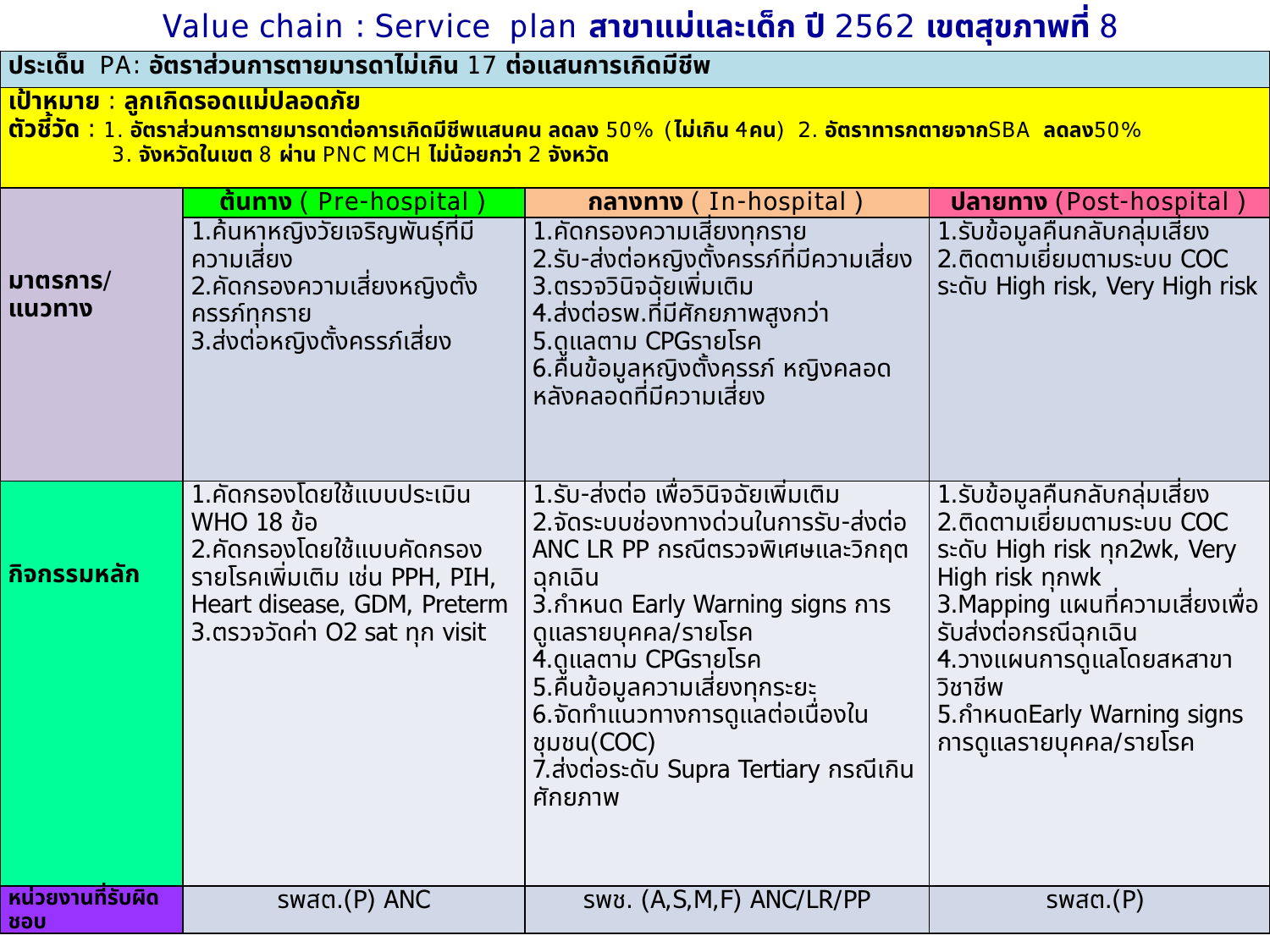

Value chain : Service  plan สาขาแม่และเด็ก ปี 2562 เขตสุขภาพที่ 8
| ประเด็น PA: อัตราส่วนการตายมารดาไม่เกิน 17 ต่อแสนการเกิดมีชีพ |  |  |  |
| --- | --- | --- | --- |
| เป้าหมาย : ลูกเกิดรอดแม่ปลอดภัย ตัวชี้วัด : 1. อัตราส่วนการตายมารดาต่อการเกิดมีชีพแสนคน ลดลง 50% (ไม่เกิน 4คน) 2. อัตราทารกตายจากSBA ลดลง50% 3. จังหวัดในเขต 8 ผ่าน PNC MCH ไม่น้อยกว่า 2 จังหวัด |  |  |  |
| มาตรการ/แนวทาง | ต้นทาง ( Pre-hospital ) | กลางทาง ( In-hospital ) | ปลายทาง (Post-hospital ) |
|  | 1.ค้นหาหญิงวัยเจริญพันธุ์ที่มีความเสี่ยง 2.คัดกรองความเสี่ยงหญิงตั้งครรภ์ทุกราย 3.ส่งต่อหญิงตั้งครรภ์เสี่ยง | 1.คัดกรองความเสี่ยงทุกราย 2.รับ-ส่งต่อหญิงตั้งครรภ์ที่มีความเสี่ยง 3.ตรวจวินิจฉัยเพิ่มเติม 4.ส่งต่อรพ.ที่มีศักยภาพสูงกว่า 5.ดูแลตาม CPGรายโรค 6.คืนข้อมูลหญิงตั้งครรภ์ หญิงคลอด หลังคลอดที่มีความเสี่ยง | 1.รับข้อมูลคืนกลับกลุ่มเสี่ยง 2.ติดตามเยี่ยมตามระบบ COC ระดับ High risk, Very High risk |
| กิจกรรมหลัก | 1.คัดกรองโดยใช้แบบประเมิน WHO 18 ข้อ 2.คัดกรองโดยใช้แบบคัดกรองรายโรคเพิ่มเติม เช่น PPH, PIH, Heart disease, GDM, Preterm 3.ตรวจวัดค่า O2 sat ทุก visit | 1.รับ-ส่งต่อ เพื่อวินิจฉัยเพิ่มเติม 2.จัดระบบช่องทางด่วนในการรับ-ส่งต่อ ANC LR PP กรณีตรวจพิเศษและวิกฤตฉุกเฉิน 3.กำหนด Early Warning signs การดูแลรายบุคคล/รายโรค 4.ดูแลตาม CPGรายโรค 5.คืนข้อมูลความเสี่ยงทุกระยะ 6.จัดทำแนวทางการดูแลต่อเนื่องในชุมชน(COC) 7.ส่งต่อระดับ Supra Tertiary กรณีเกินศักยภาพ | 1.รับข้อมูลคืนกลับกลุ่มเสี่ยง 2.ติดตามเยี่ยมตามระบบ COC ระดับ High risk ทุก2wk, Very High risk ทุกwk 3.Mapping แผนที่ความเสี่ยงเพื่อรับส่งต่อกรณีฉุกเฉิน 4.วางแผนการดูแลโดยสหสาขาวิชาชีพ 5.กำหนดEarly Warning signs การดูแลรายบุคคล/รายโรค |
| หน่วยงานที่รับผิดชอบ | รพสต.(P) ANC | รพช. (A,S,M,F) ANC/LR/PP | รพสต.(P) |